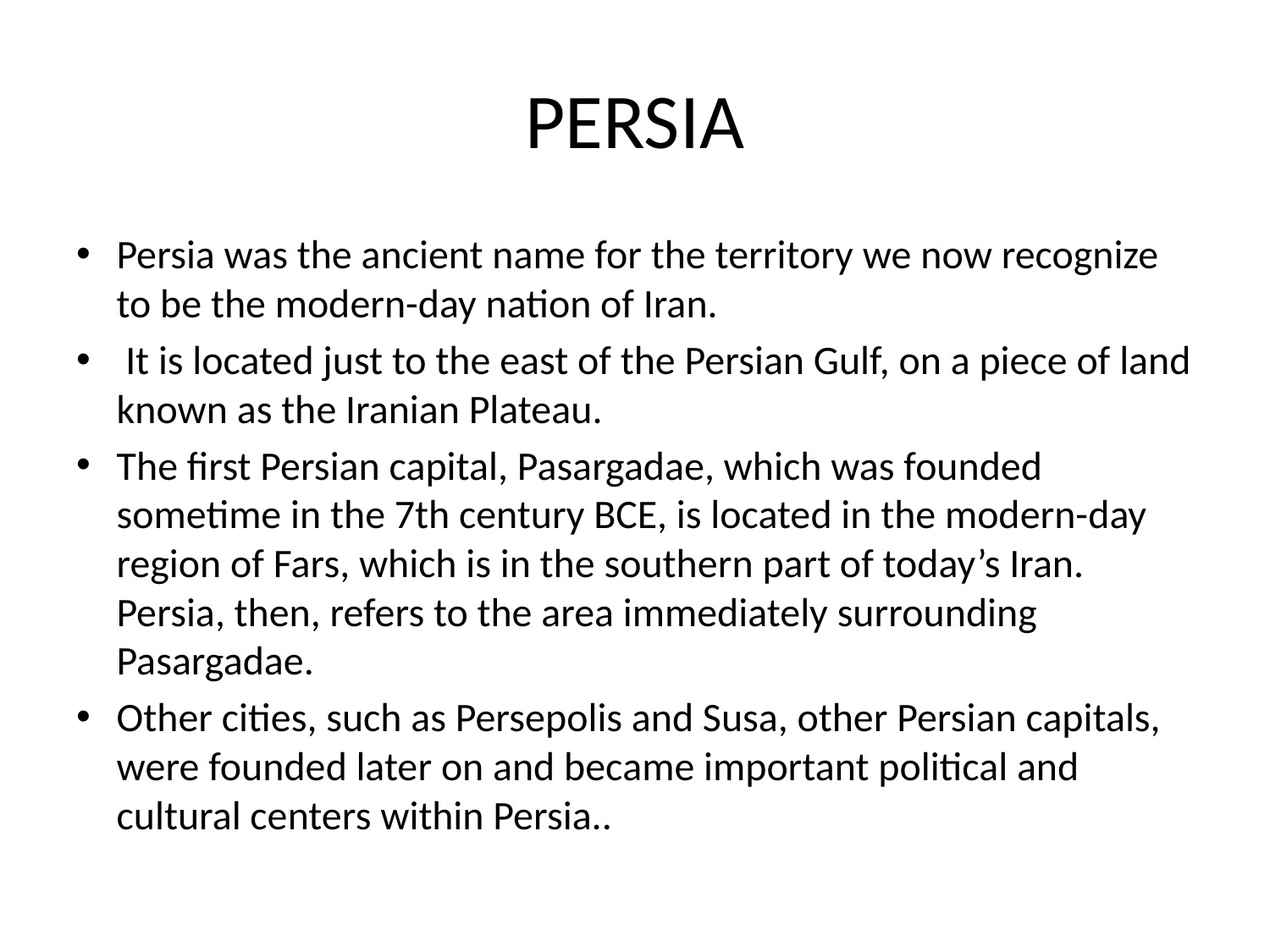

# PERSIA
Persia was the ancient name for the territory we now recognize to be the modern-day nation of Iran.
 It is located just to the east of the Persian Gulf, on a piece of land known as the Iranian Plateau.
The first Persian capital, Pasargadae, which was founded sometime in the 7th century BCE, is located in the modern-day region of Fars, which is in the southern part of today’s Iran. Persia, then, refers to the area immediately surrounding Pasargadae.
Other cities, such as Persepolis and Susa, other Persian capitals, were founded later on and became important political and cultural centers within Persia..